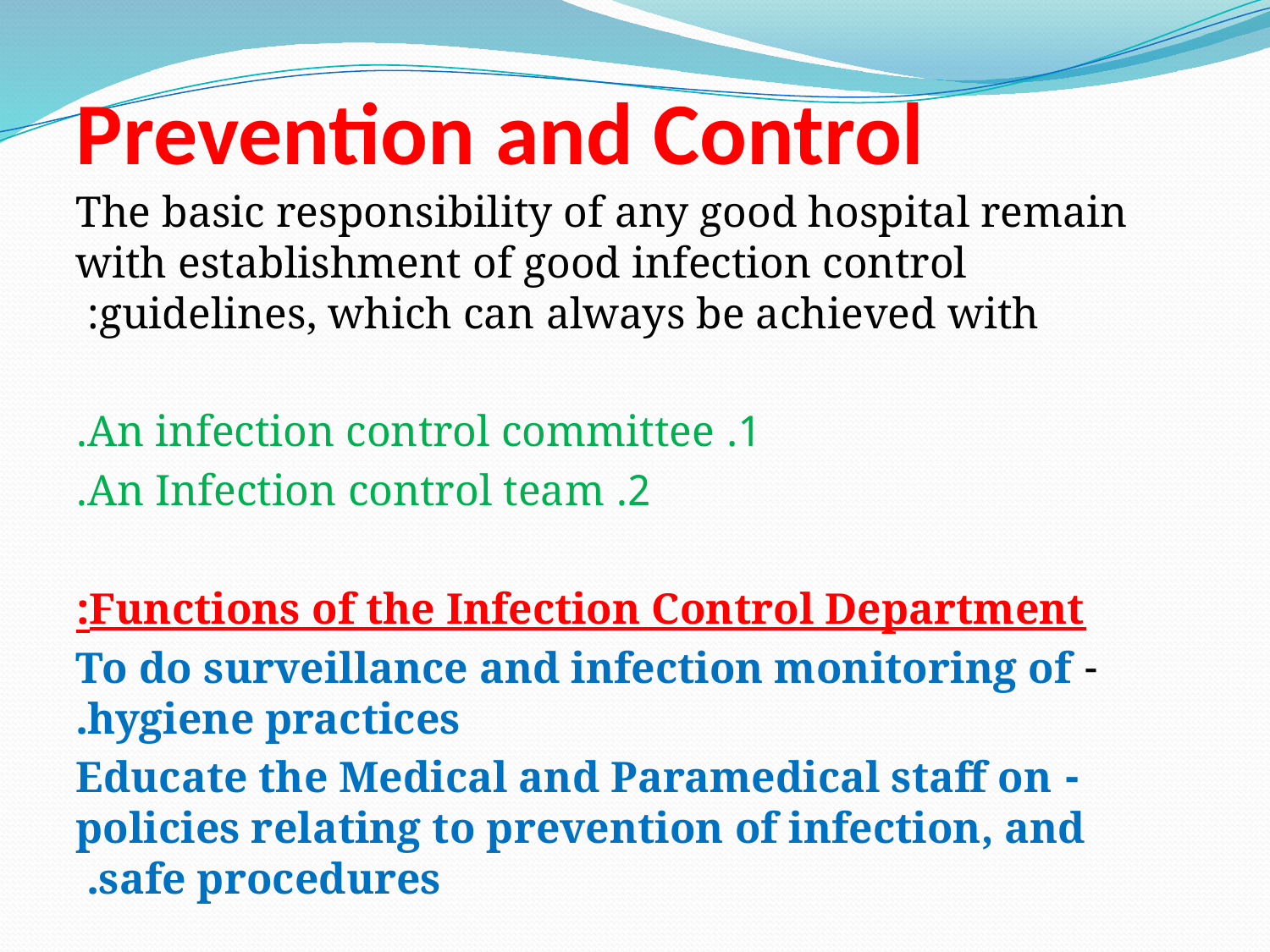

# Prevention and Control
    The basic responsibility of any good hospital remain with establishment of good infection control guidelines, which can always be achieved with:

   1. An infection control committee.
   2. An Infection control team.

    Functions of the Infection Control Department:
  - To do surveillance and infection monitoring of hygiene practices.
  - Educate the Medical and Paramedical staff on policies relating to prevention of infection, and safe procedures.